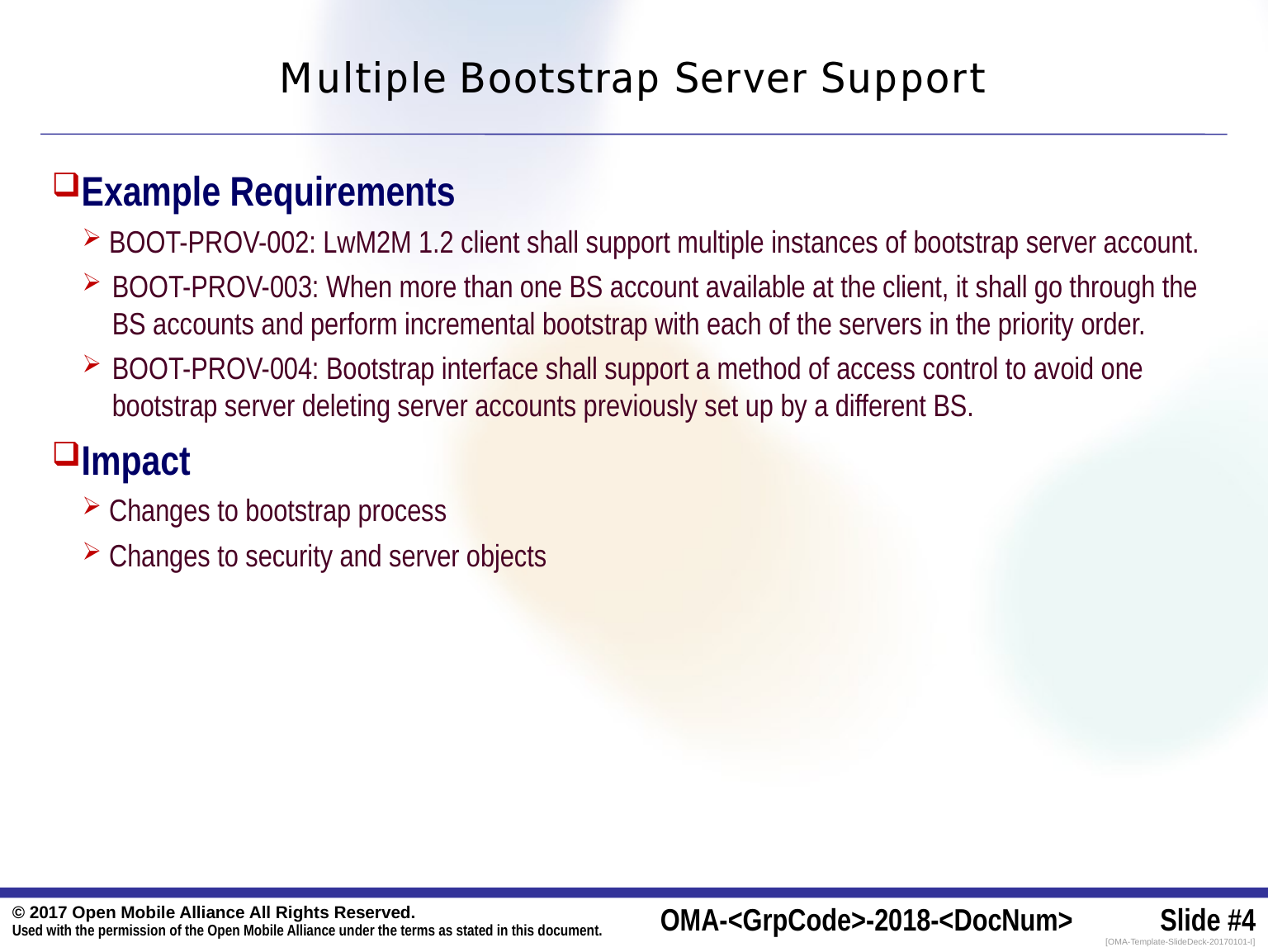

# Multiple Bootstrap Server Support
Example Requirements
 BOOT-PROV-002: LwM2M 1.2 client shall support multiple instances of bootstrap server account.
BOOT-PROV-003: When more than one BS account available at the client, it shall go through the BS accounts and perform incremental bootstrap with each of the servers in the priority order.
BOOT-PROV-004: Bootstrap interface shall support a method of access control to avoid one bootstrap server deleting server accounts previously set up by a different BS.
Impact
 Changes to bootstrap process
 Changes to security and server objects